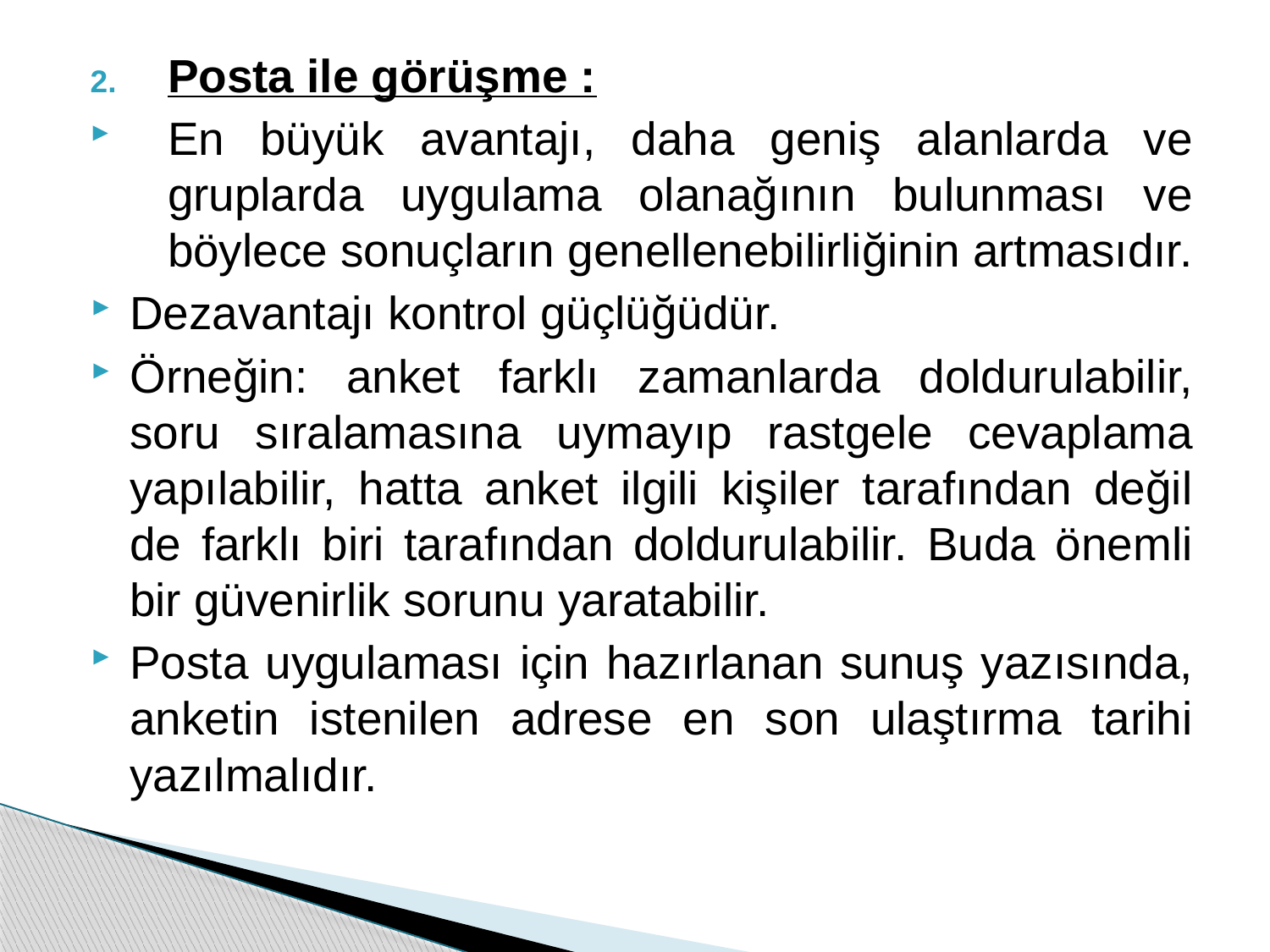

Posta ile görüşme :
En büyük avantajı, daha geniş alanlarda ve gruplarda uygulama olanağının bulunması ve böylece sonuçların genellenebilirliğinin artmasıdır.
Dezavantajı kontrol güçlüğüdür.
Örneğin: anket farklı zamanlarda doldurulabilir, soru sıralamasına uymayıp rastgele cevaplama yapılabilir, hatta anket ilgili kişiler tarafından değil de farklı biri tarafından doldurulabilir. Buda önemli bir güvenirlik sorunu yaratabilir.
Posta uygulaması için hazırlanan sunuş yazısında, anketin istenilen adrese en son ulaştırma tarihi yazılmalıdır.